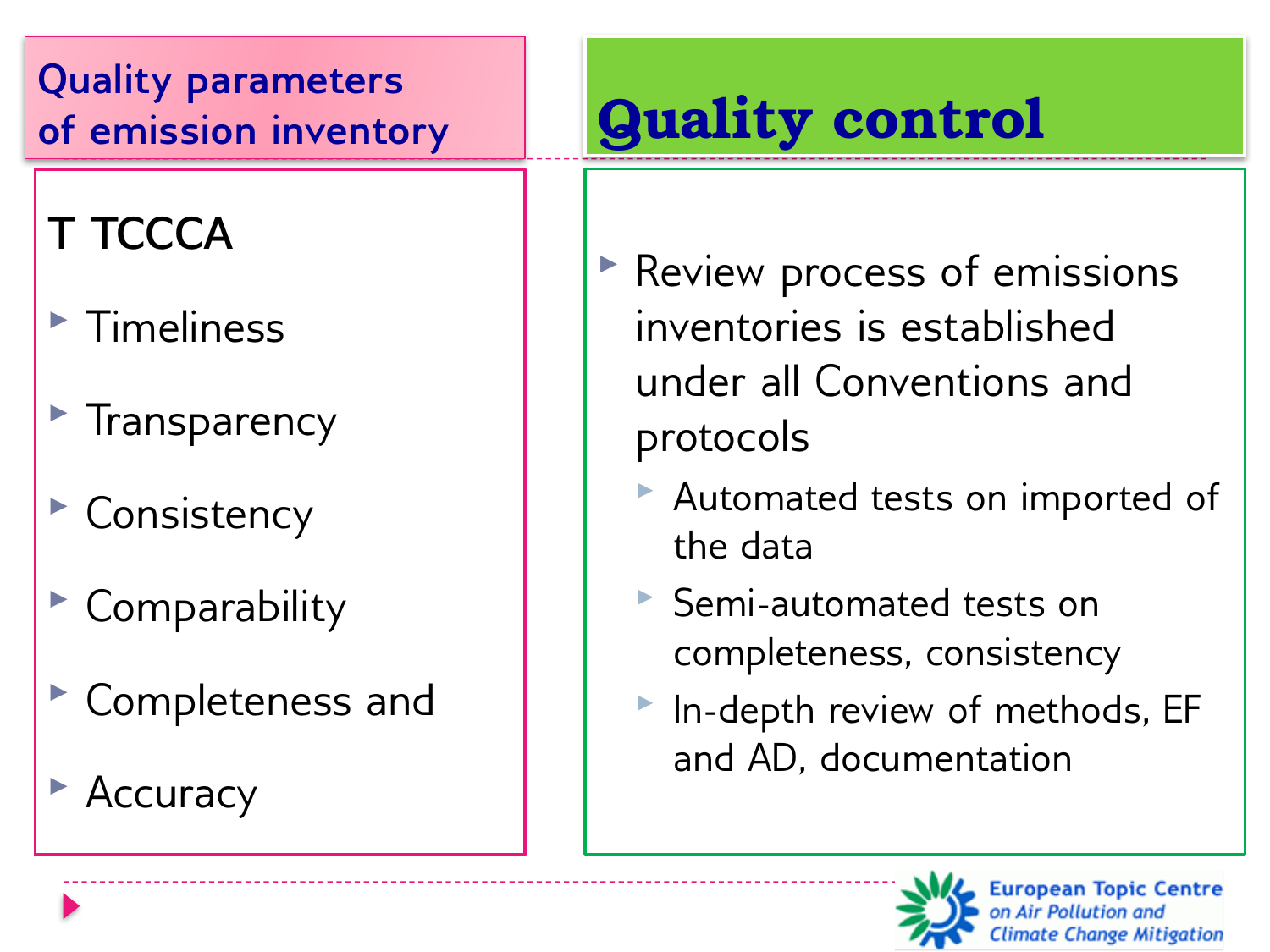

# Quality parameters of emission inventory
Quality control

Review process of emissions inventories is established under all Conventions and protocols
Automated tests on imported of the data
Semi-automated tests on completeness, consistency
In-depth review of methods, EF and AD, documentation
T TCCCA
Timeliness
Transparency
Consistency
Comparability
Completeness and
Accuracy